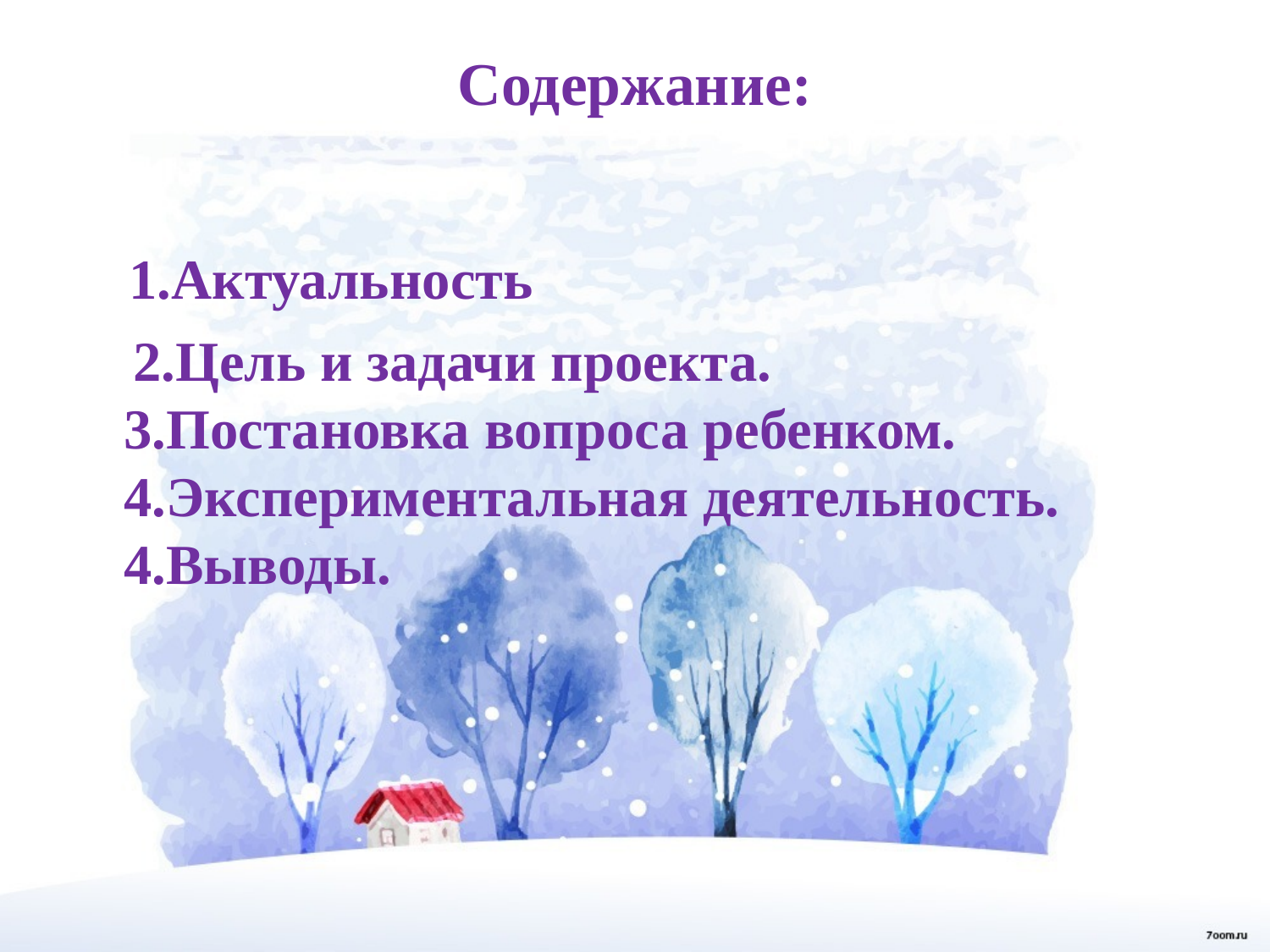

# Содержание:
   1.Актуальность
    2.Цель и задачи проекта.
3.Постановка вопроса ребенком.
4.Экспериментальная деятельность.
4.Выводы.